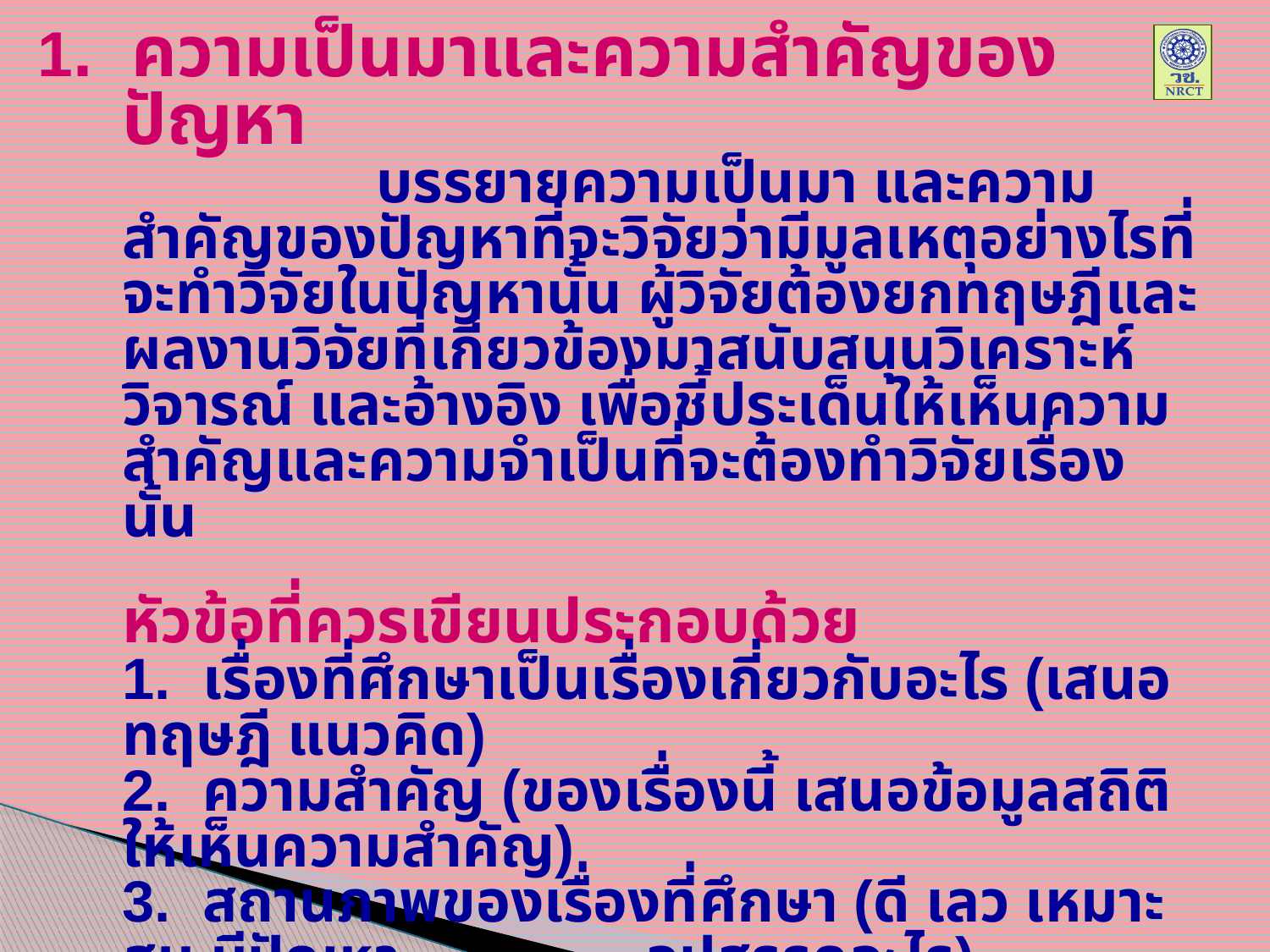

1.  ความเป็นมาและความสำคัญของปัญหา
			บรรยายความเป็นมา และความสำคัญของปัญหาที่จะวิจัยว่ามีมูลเหตุอย่างไรที่จะทำวิจัยในปัญหานั้น ผู้วิจัยต้องยกทฤษฎีและผลงานวิจัยที่เกี่ยวข้องมาสนับสนุนวิเคราะห์ วิจารณ์ และอ้างอิง เพื่อชี้ประเด็นให้เห็นความสำคัญและความจำเป็นที่จะต้องทำวิจัยเรื่องนั้น

	หัวข้อที่ควรเขียนประกอบด้วย
	1.  เรื่องที่ศึกษาเป็นเรื่องเกี่ยวกับอะไร (เสนอทฤษฎี แนวคิด)
	2.  ความสำคัญ (ของเรื่องนี้ เสนอข้อมูลสถิติให้เห็นความสำคัญ)
	3.  สถานภาพของเรื่องที่ศึกษา (ดี เลว เหมาะสม มีปัญหา 	   	 อุปสรรคอะไร)
	4.  อะไรทำให้เกิดสถานการณ์เหล่านี้ (ที่มาของปัญหา)
	5.  ประเด็นที่จะวิจัย
	6.  ความจำเป็นต้องรีบดำเนินการ